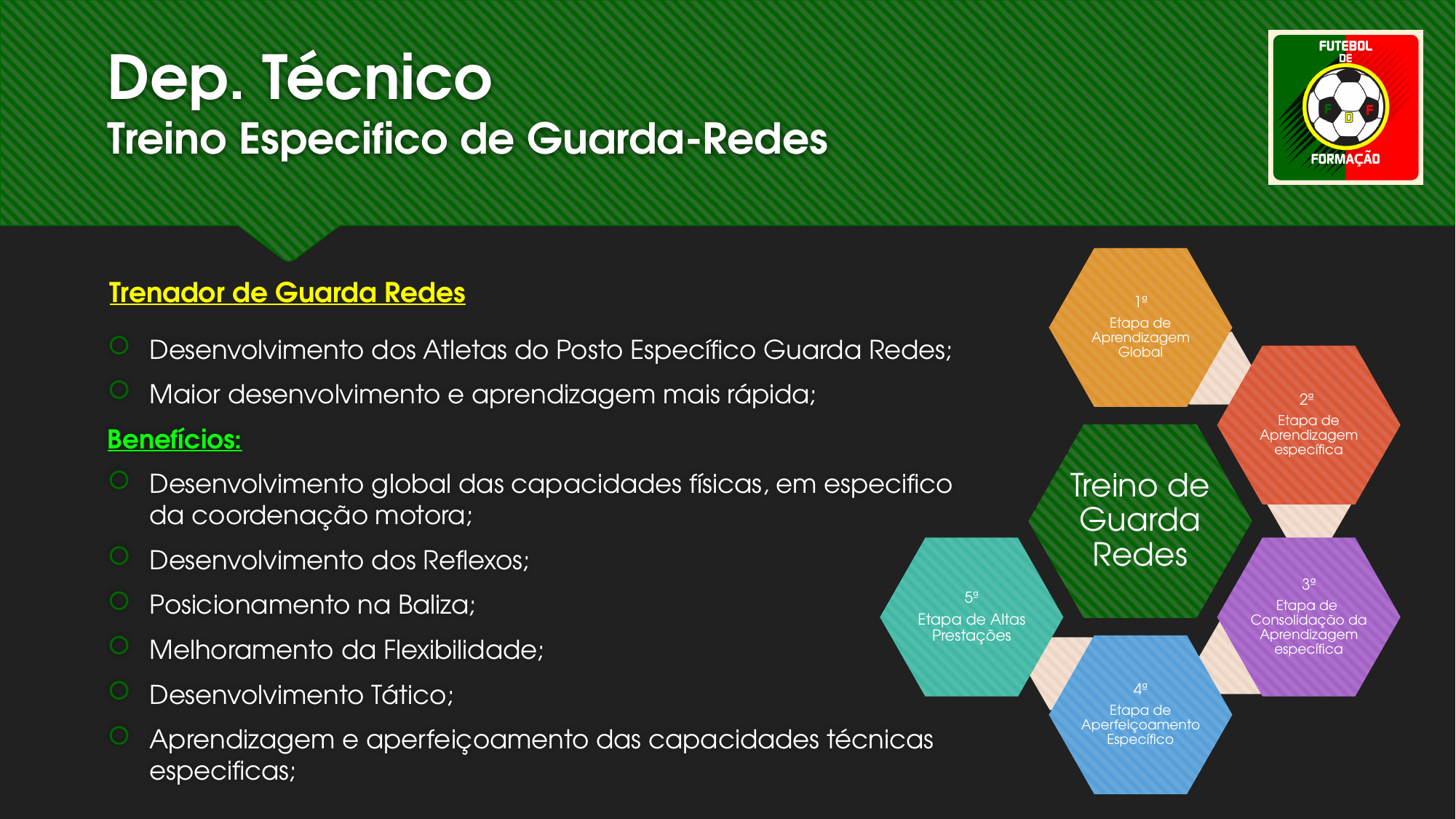

# Dep. Técnico Treino Especifico de Guarda-Redes
Treino de Guarda Redes
1ª
Etapa de Aprendizagem Global
2ª
Etapa de Aprendizagem específica
3ª
Etapa de  Consolidação da Aprendizagem específica
4ª
Etapa de Aperfeiçoamento Específico
5ª
Etapa de Altas Prestações
Trenador de Guarda Redes
Desenvolvimento dos Atletas do Posto Específico Guarda Redes;
Maior desenvolvimento e aprendizagem mais rápida;
Benefícios:
Desenvolvimento global das capacidades físicas, em especifico da coordenação motora;
Desenvolvimento dos Reflexos;
Posicionamento na Baliza;
Melhoramento da Flexibilidade;
Desenvolvimento Tático;
Aprendizagem e aperfeiçoamento das capacidades técnicas especificas;